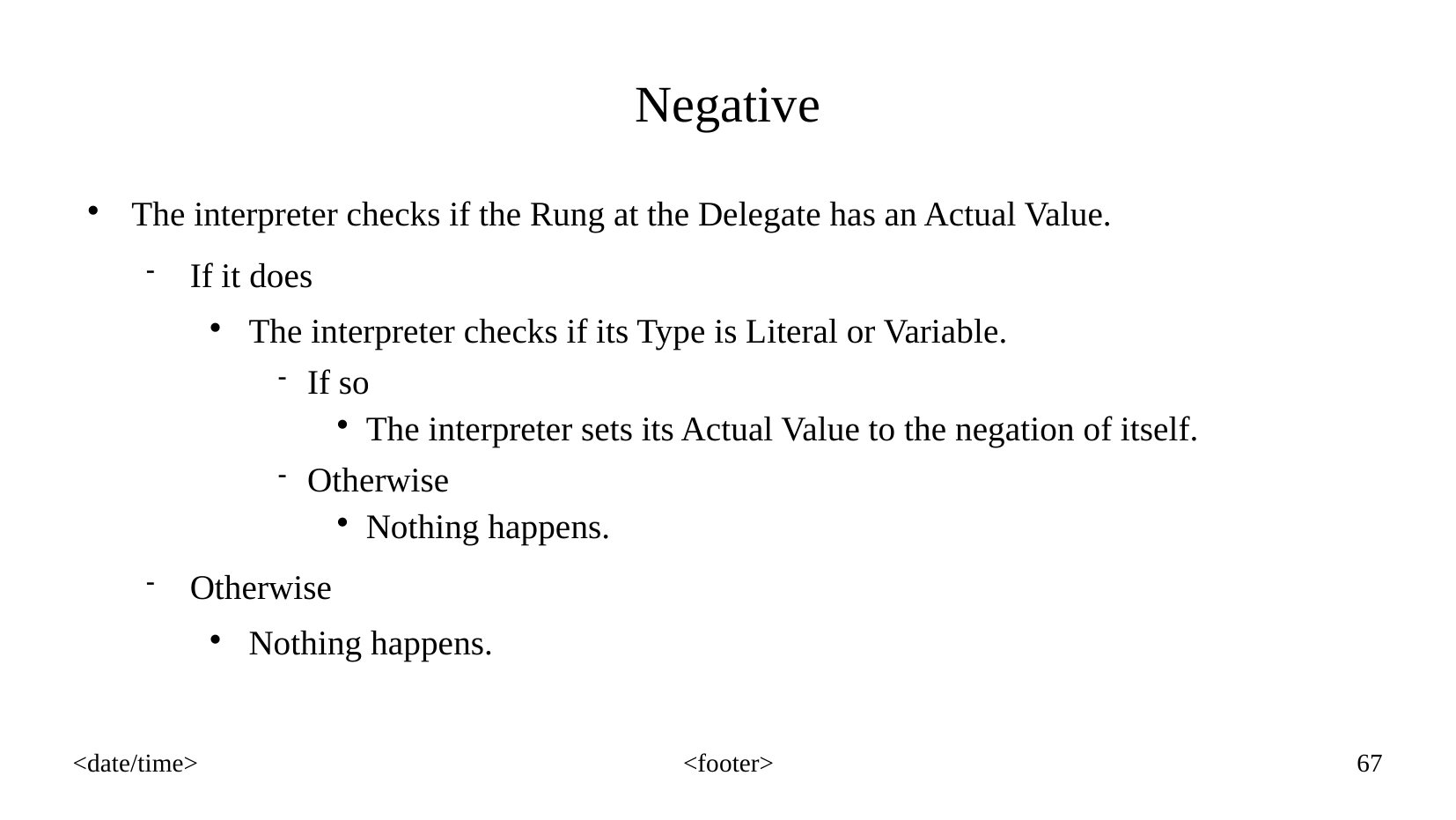

Negative
The interpreter checks if the Rung at the Delegate has an Actual Value.
If it does
The interpreter checks if its Type is Literal or Variable.
If so
The interpreter sets its Actual Value to the negation of itself.
Otherwise
Nothing happens.
Otherwise
Nothing happens.